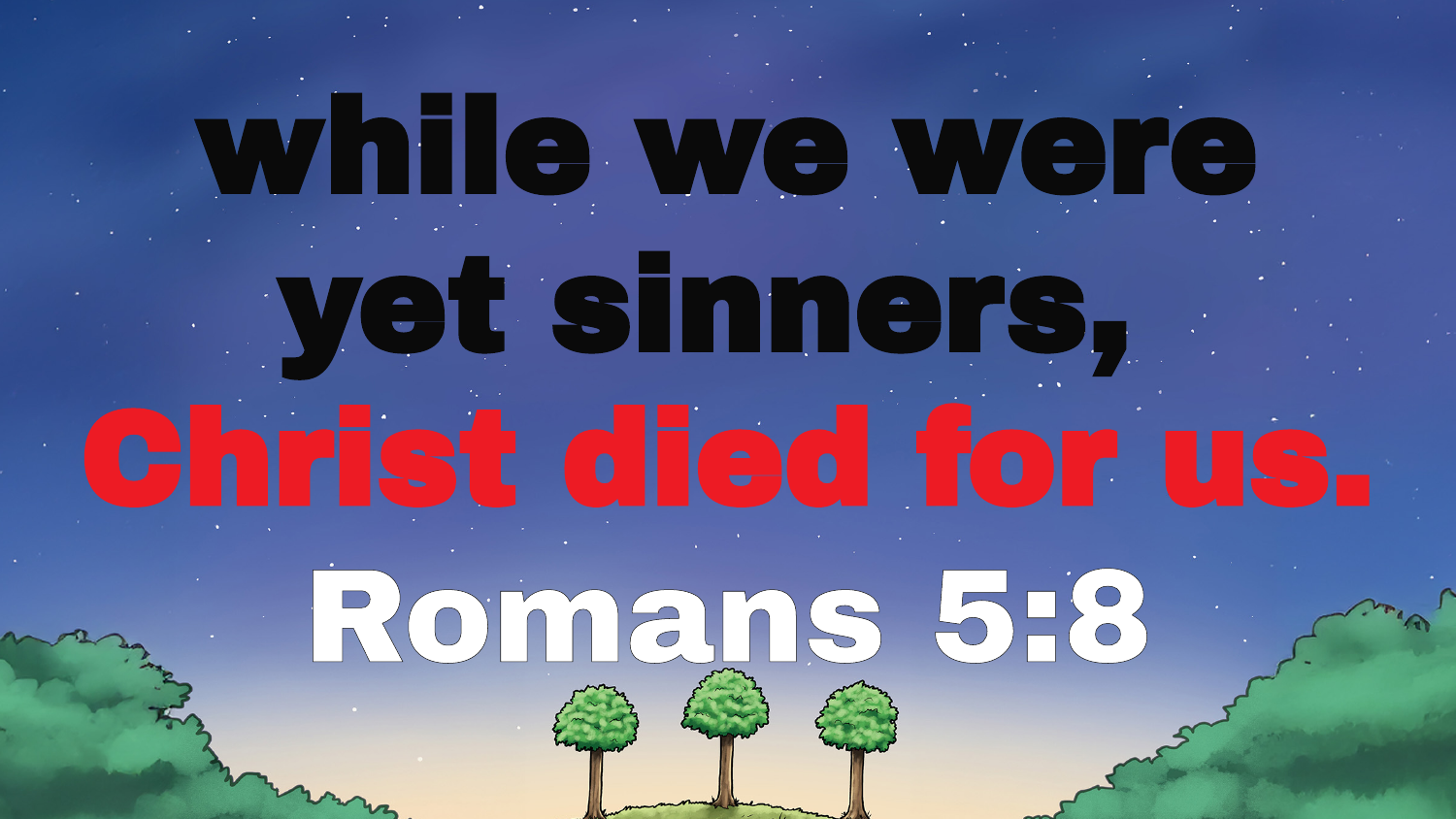

while we were
yet sinners,
Christ died for us.
Romans 5:8